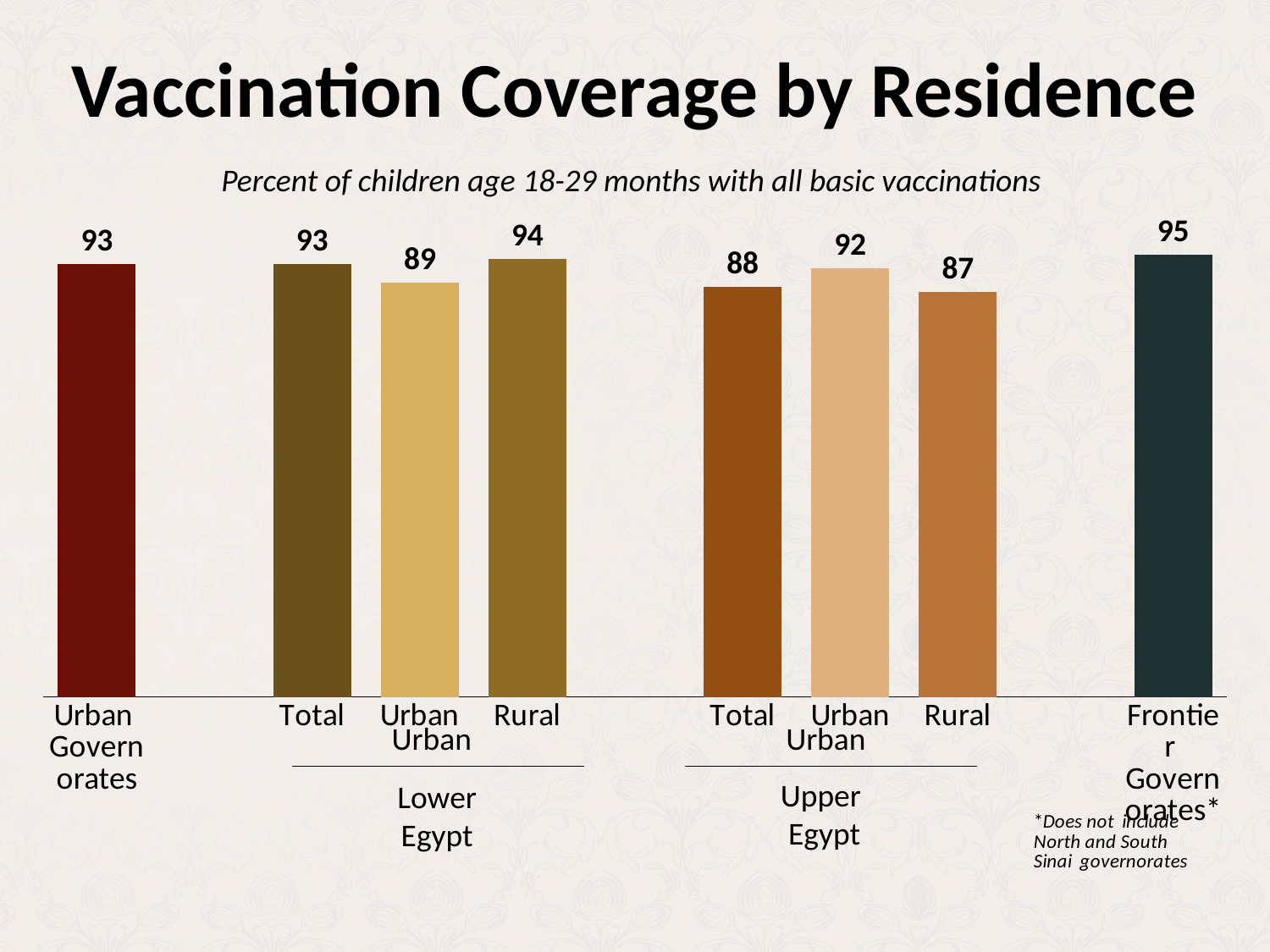

# Vaccination Coverage by Residence
Percent of children age 18-29 months with all basic vaccinations

### Chart

| Category | Column1 |
|---|---|
| Urban
Governorates | 93.0 |
|  | None |
| Total | 93.0 |
| Urban | 89.0 |
| Rural | 94.0 |
|  | None |
| Total | 88.0 |
| Urban | 92.0 |
| Rural | 87.0 |
|  | None |
| Frontier
Governorates* | 95.0 |
Urban
Urban
Upper
Egypt
Lower
Egypt